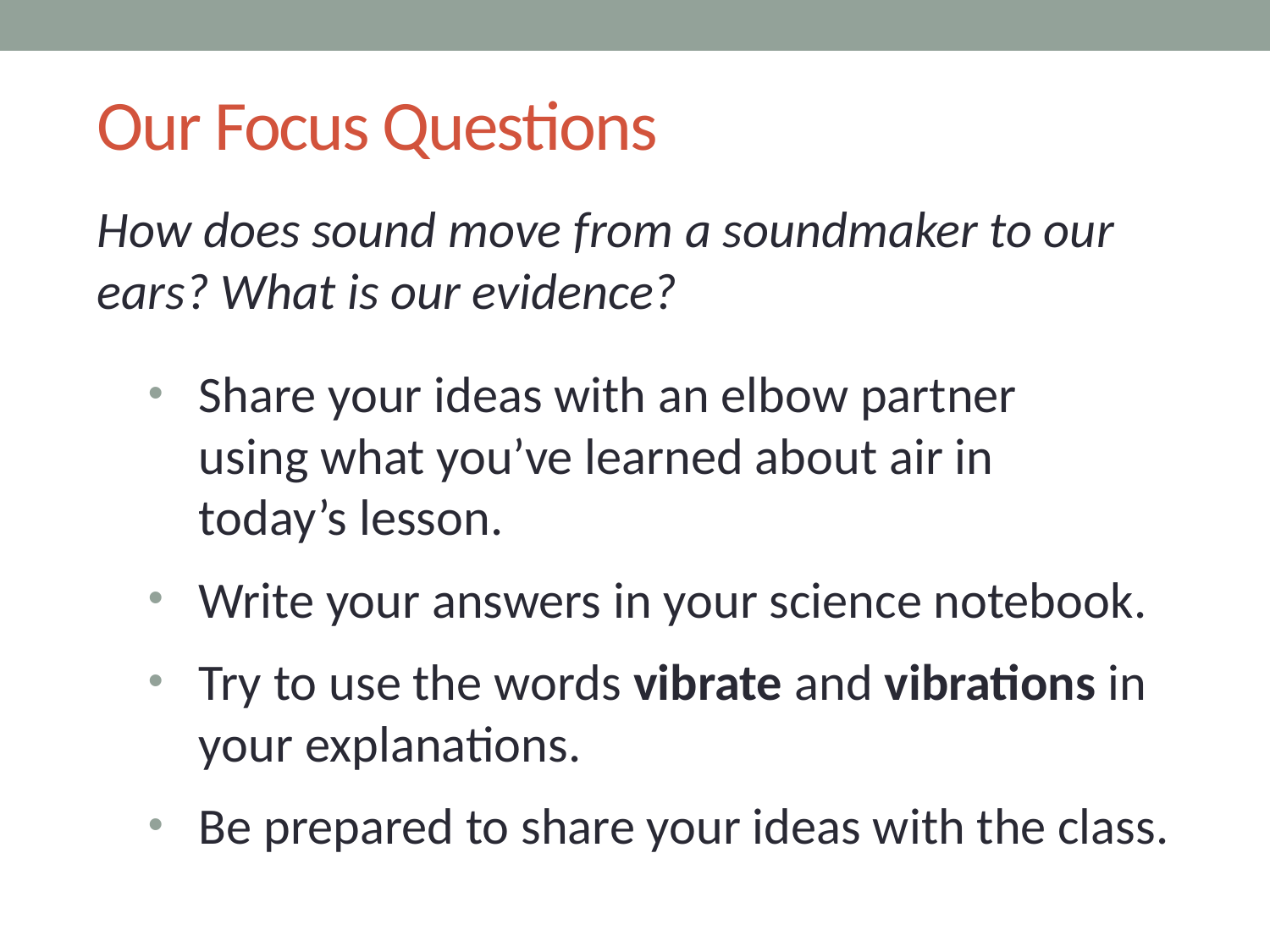

# Our Focus Questions
How does sound move from a soundmaker to our ears? What is our evidence?
Share your ideas with an elbow partner
using what you’ve learned about air in
today’s lesson.
Write your answers in your science notebook.
Try to use the words vibrate and vibrations in your explanations.
Be prepared to share your ideas with the class.